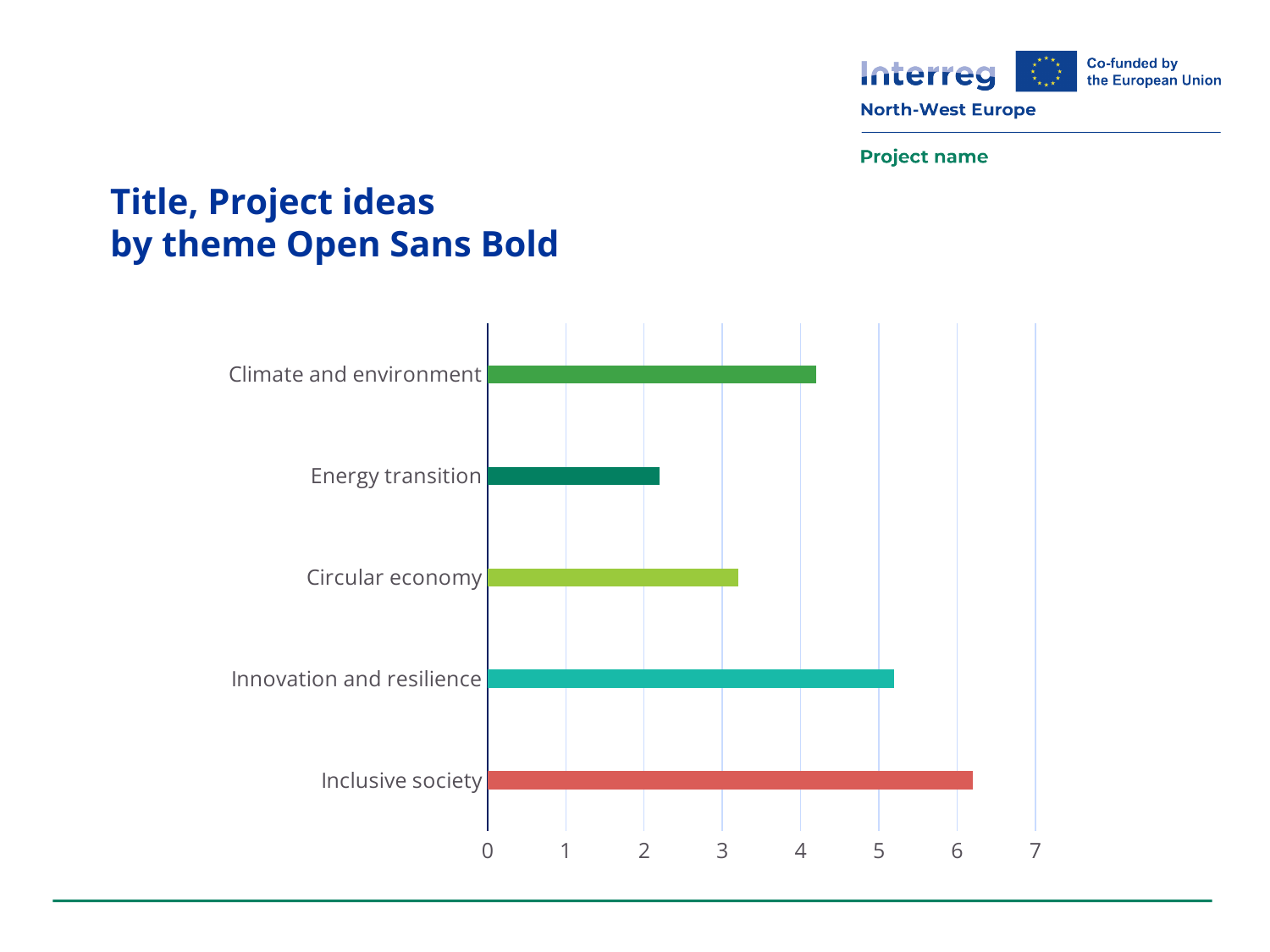

Title, Project ideas
by theme Open Sans Bold

### Chart

| Category |  |
|---|---|
| Inclusive society | 6.2 |
| Innovation and resilience | 5.2 |
| Circular economy | 3.2 |
| Energy transition | 2.2 |
| Climate and environment | 4.2 |